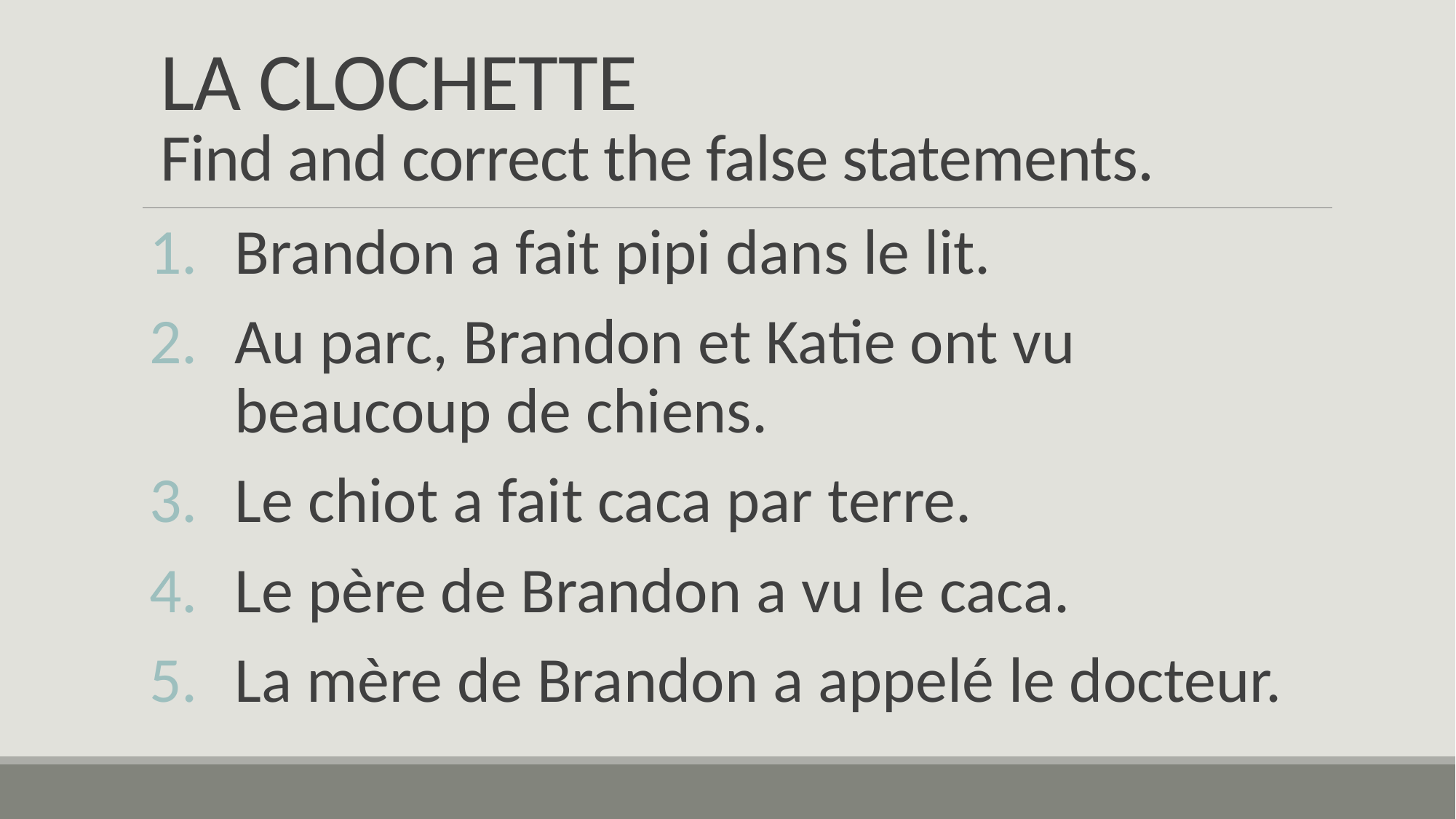

LA CLOCHETTE
Find and correct the false statements.
Brandon a fait pipi dans le lit.
Au parc, Brandon et Katie ont vu beaucoup de chiens.
Le chiot a fait caca par terre.
Le père de Brandon a vu le caca.
La mère de Brandon a appelé le docteur.